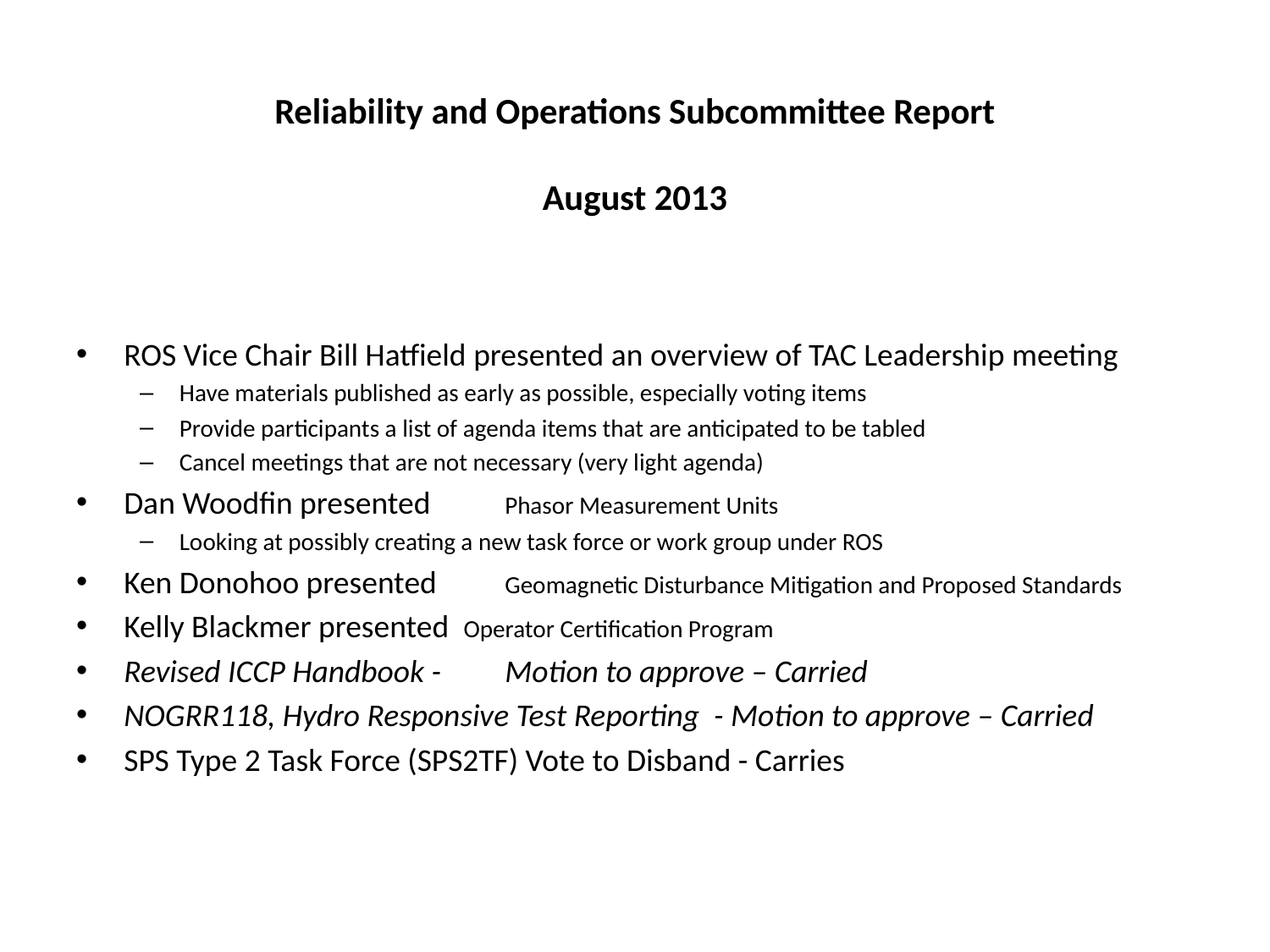

# Reliability and Operations Subcommittee Report August 2013
ROS Vice Chair Bill Hatfield presented an overview of TAC Leadership meeting
Have materials published as early as possible, especially voting items
Provide participants a list of agenda items that are anticipated to be tabled
Cancel meetings that are not necessary (very light agenda)
Dan Woodfin presented 	Phasor Measurement Units
Looking at possibly creating a new task force or work group under ROS
Ken Donohoo presented 	Geomagnetic Disturbance Mitigation and Proposed Standards
Kelly Blackmer presented  Operator Certification Program
Revised ICCP Handbook - 	Motion to approve – Carried
NOGRR118, Hydro Responsive Test Reporting  - Motion to approve – Carried
SPS Type 2 Task Force (SPS2TF) Vote to Disband - Carries